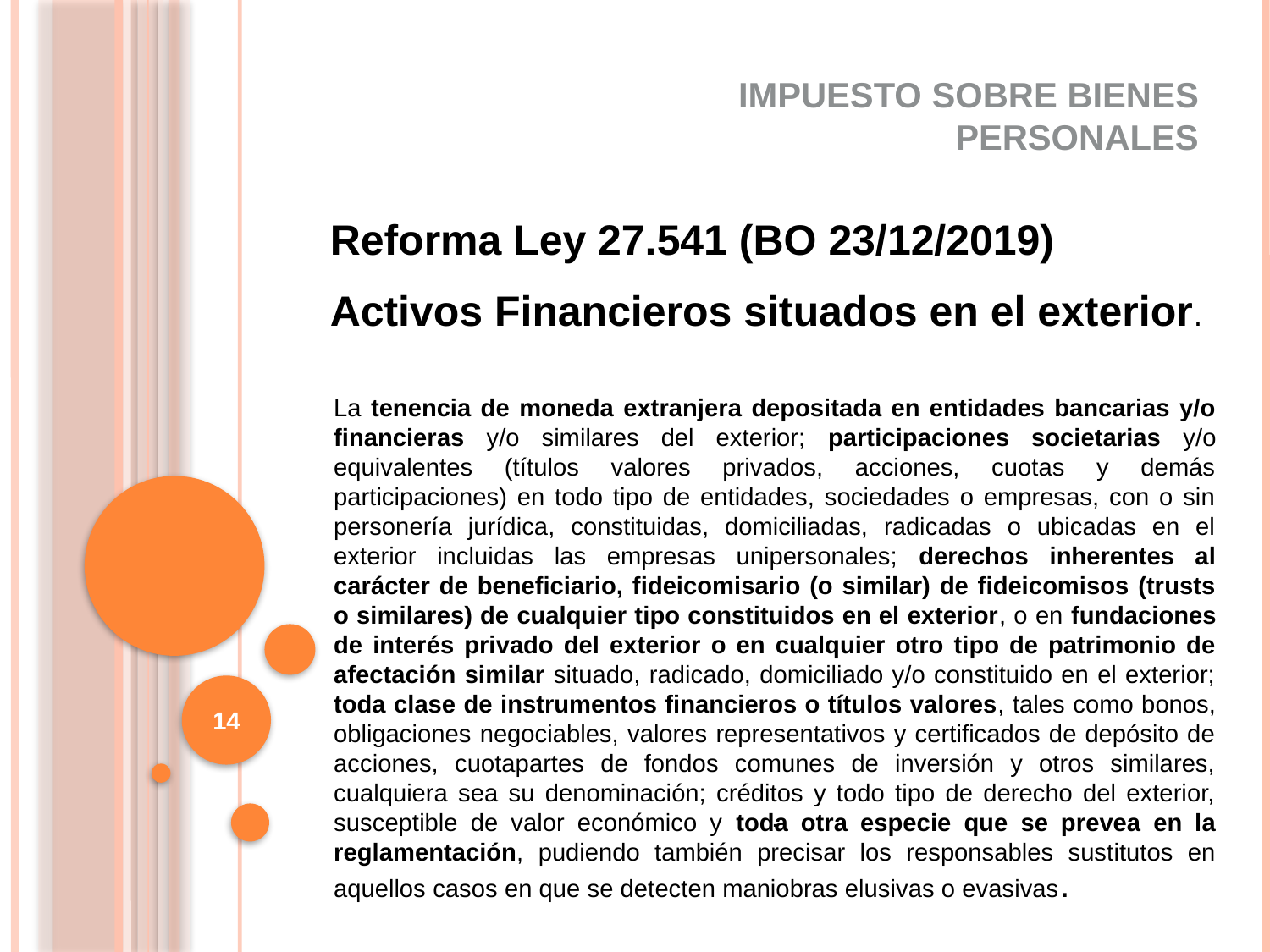

IMPUESTO SOBRE BIENES PERSONALES
Reforma Ley 27.541 (BO 23/12/2019)
Activos Financieros situados en el exterior.
La tenencia de moneda extranjera depositada en entidades bancarias y/o financieras y/o similares del exterior; participaciones societarias y/o equivalentes (títulos valores privados, acciones, cuotas y demás participaciones) en todo tipo de entidades, sociedades o empresas, con o sin personería jurídica, constituidas, domiciliadas, radicadas o ubicadas en el exterior incluidas las empresas unipersonales; derechos inherentes al carácter de beneficiario, fideicomisario (o similar) de fideicomisos (trusts o similares) de cualquier tipo constituidos en el exterior, o en fundaciones de interés privado del exterior o en cualquier otro tipo de patrimonio de afectación similar situado, radicado, domiciliado y/o constituido en el exterior; toda clase de instrumentos financieros o títulos valores, tales como bonos, obligaciones negociables, valores representativos y certificados de depósito de acciones, cuotapartes de fondos comunes de inversión y otros similares, cualquiera sea su denominación; créditos y todo tipo de derecho del exterior, susceptible de valor económico y toda otra especie que se prevea en la reglamentación, pudiendo también precisar los responsables sustitutos en aquellos casos en que se detecten maniobras elusivas o evasivas.
14
.